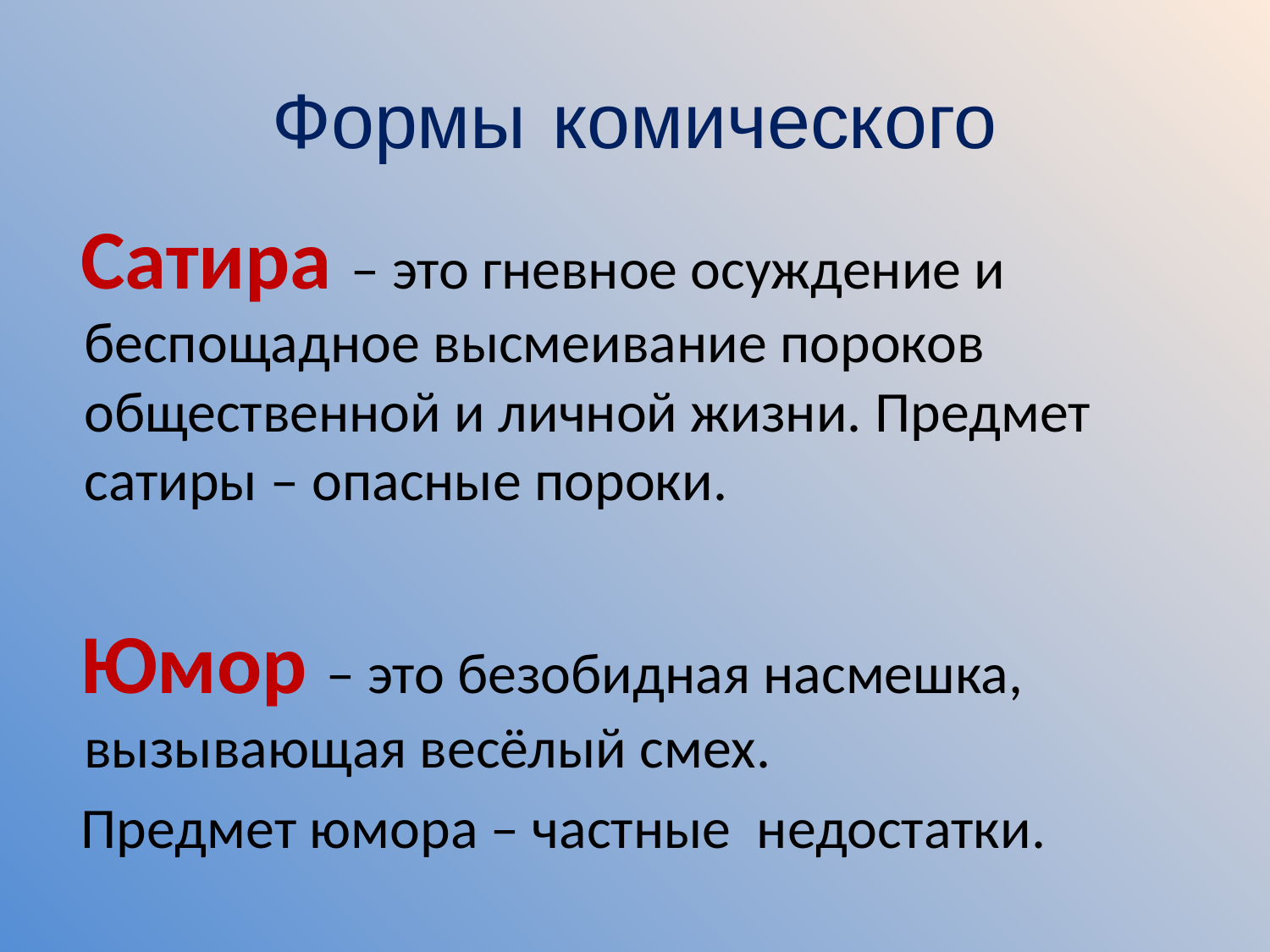

# Формы комического
  Сатира – это гневное осуждение и беспощадное высмеивание пороков общественной и личной жизни. Предмет сатиры – опасные пороки.

  Юмор – это безобидная насмешка, вызывающая весёлый смех.
   Предмет юмора – частные  недостатки.